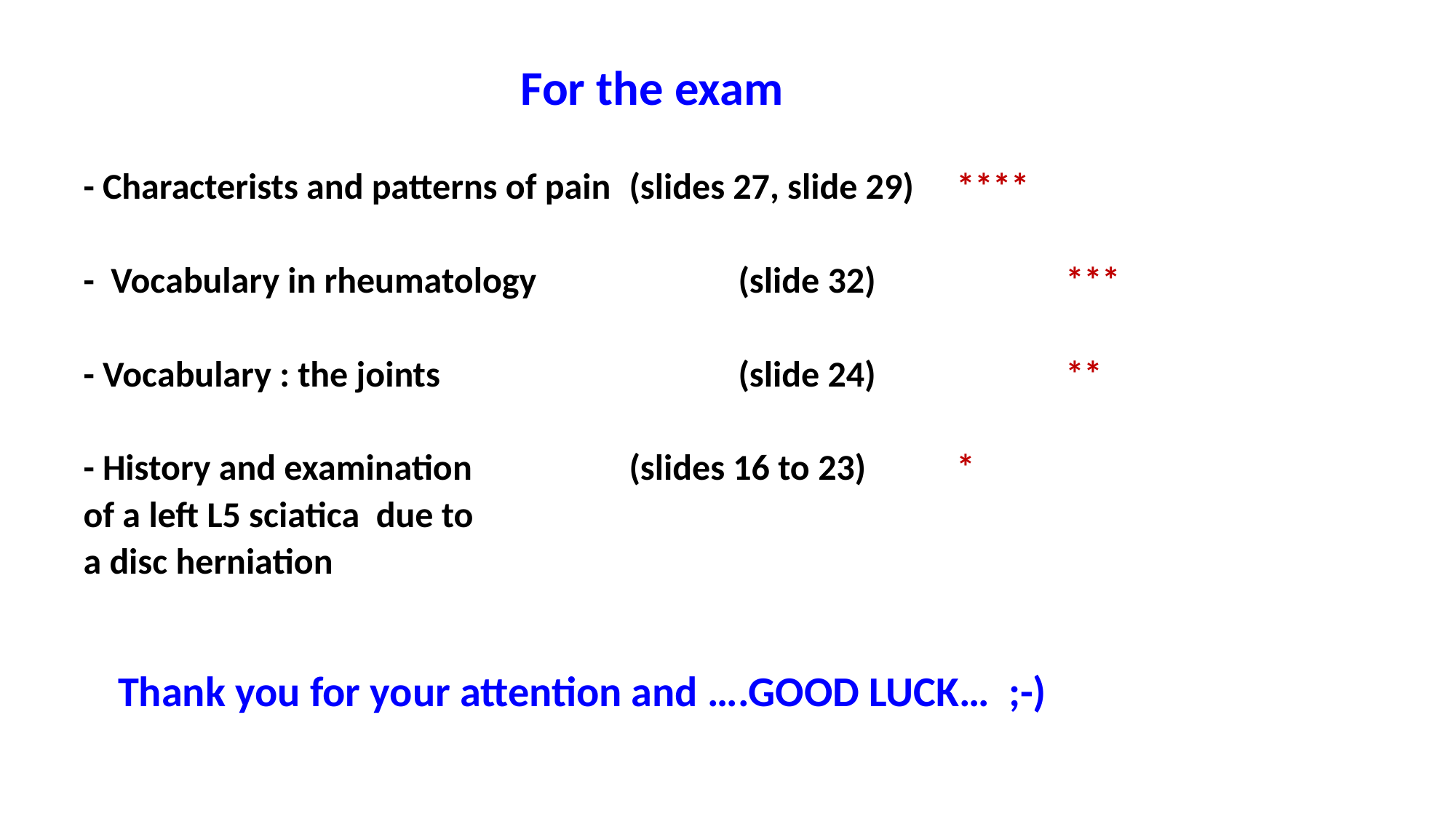

For the exam

- Characterists and patterns of pain  	(slides 27, slide 29) 	****

-  Vocabulary in rheumatology 		(slide 32) 		***

- Vocabulary : the joints 			(slide 24) 		**

- History and examination  		(slides 16 to 23) 	*
of a left L5 sciatica  due to
a disc herniation

     Thank you for your attention and ….GOOD LUCK…  ;-)